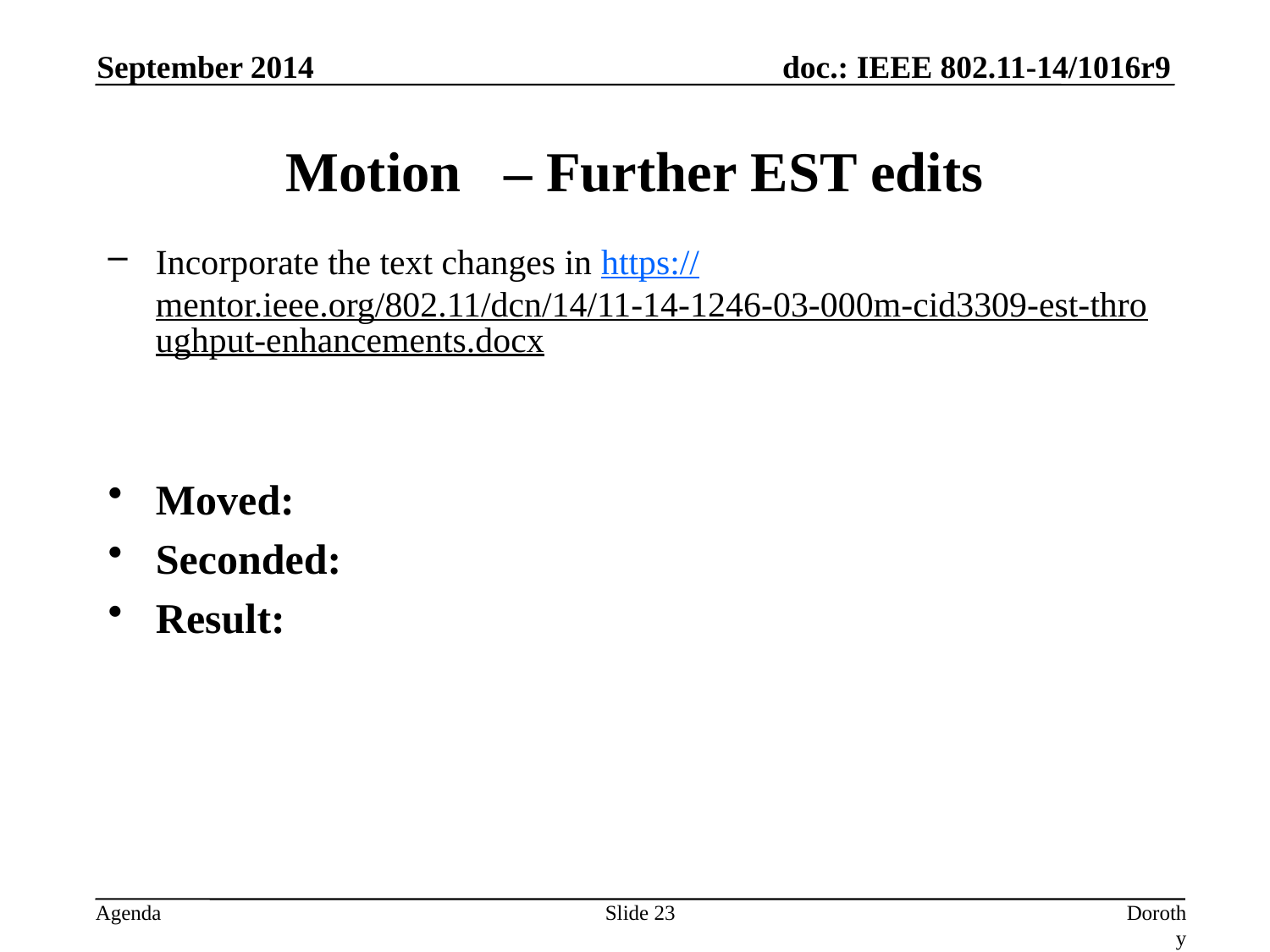

September 2014
# Motion   – Further EST edits
Incorporate the text changes in https://mentor.ieee.org/802.11/dcn/14/11-14-1246-03-000m-cid3309-est-throughput-enhancements.docx

Moved:
Seconded:
Result:
Slide 23
Dorothy Stanley, Aruba Networks